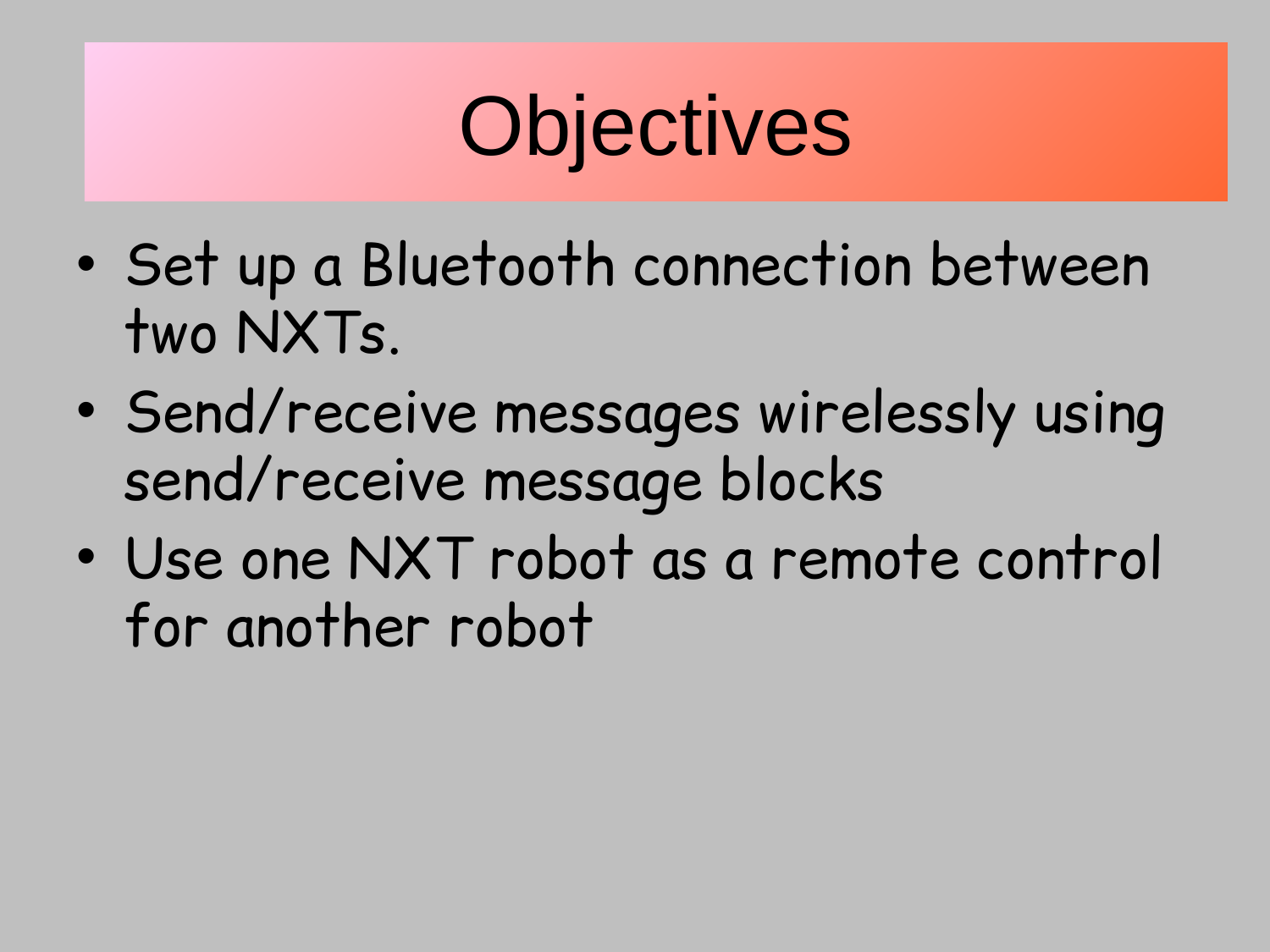

Objectives
Set up a Bluetooth connection between two NXTs.
Send/receive messages wirelessly using send/receive message blocks
Use one NXT robot as a remote control for another robot